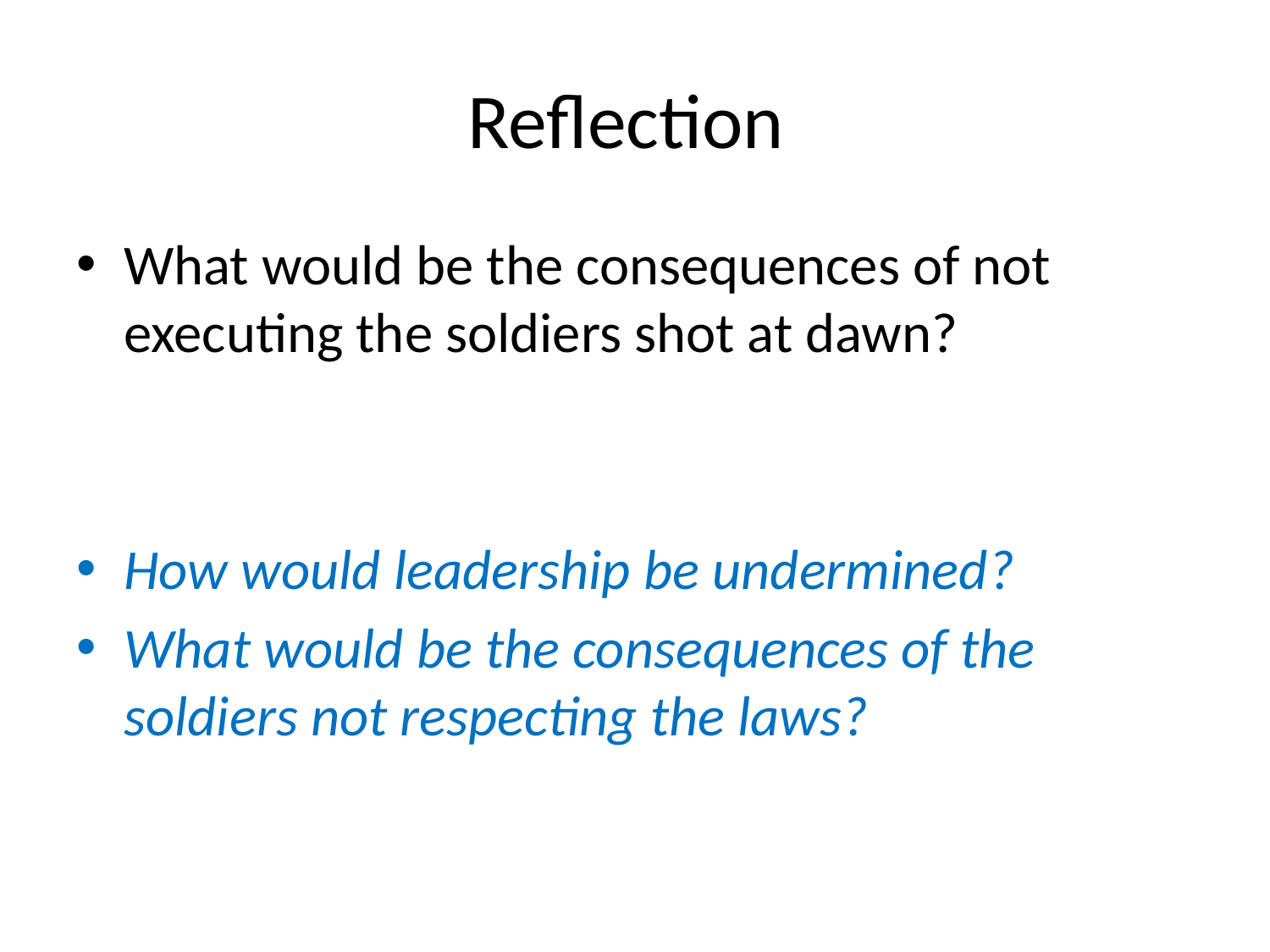

# Reflection
What would be the consequences of not executing the soldiers shot at dawn?

How would leadership be undermined?
What would be the consequences of the soldiers not respecting the laws?